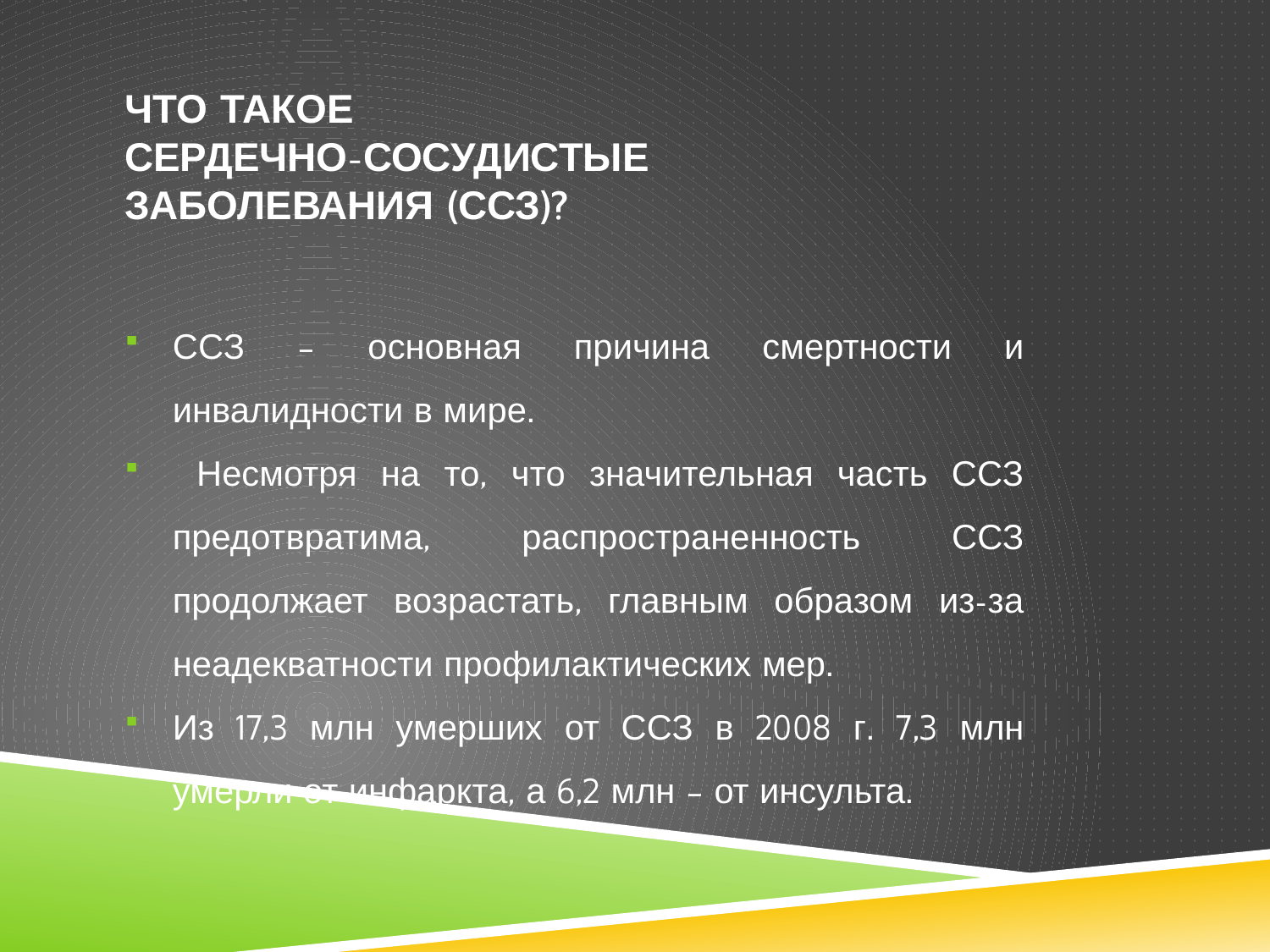

# Что такое сердечно-сосудистые заболевания (ССЗ)?
ССЗ – основная причина смертности и инвалидности в мире.
 Несмотря на то, что значительная часть ССЗ предотвратима, распространенность ССЗ продолжает возрастать, главным образом из-за неадекватности профилактических мер.
Из 17,3 млн умерших от ССЗ в 2008 г. 7,3 млн умерли от инфаркта, а 6,2 млн – от инсульта.